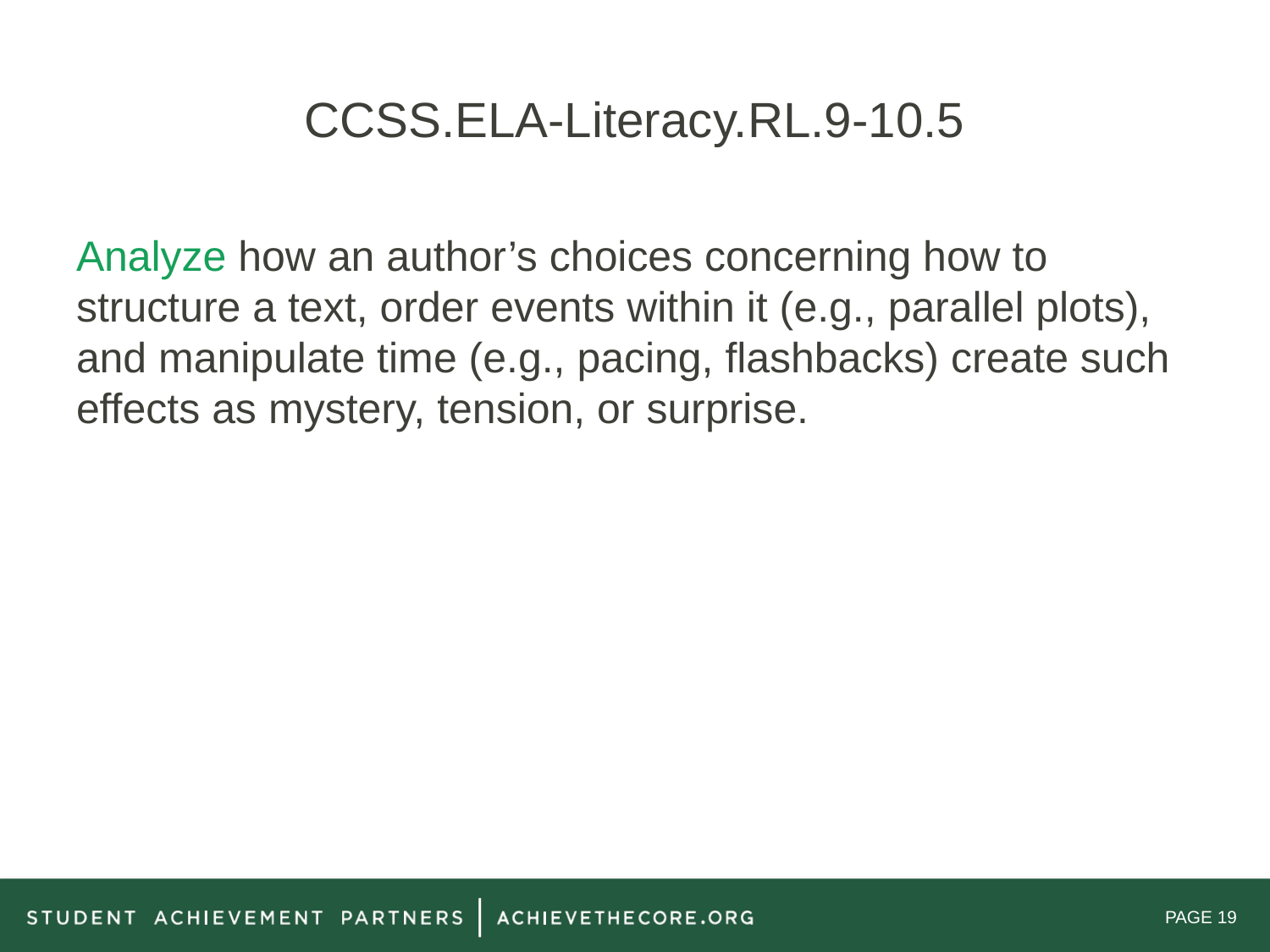

# CCSS.ELA-Literacy.RL.9-10.5
Analyze how an author’s choices concerning how to structure a text, order events within it (e.g., parallel plots), and manipulate time (e.g., pacing, flashbacks) create such effects as mystery, tension, or surprise.